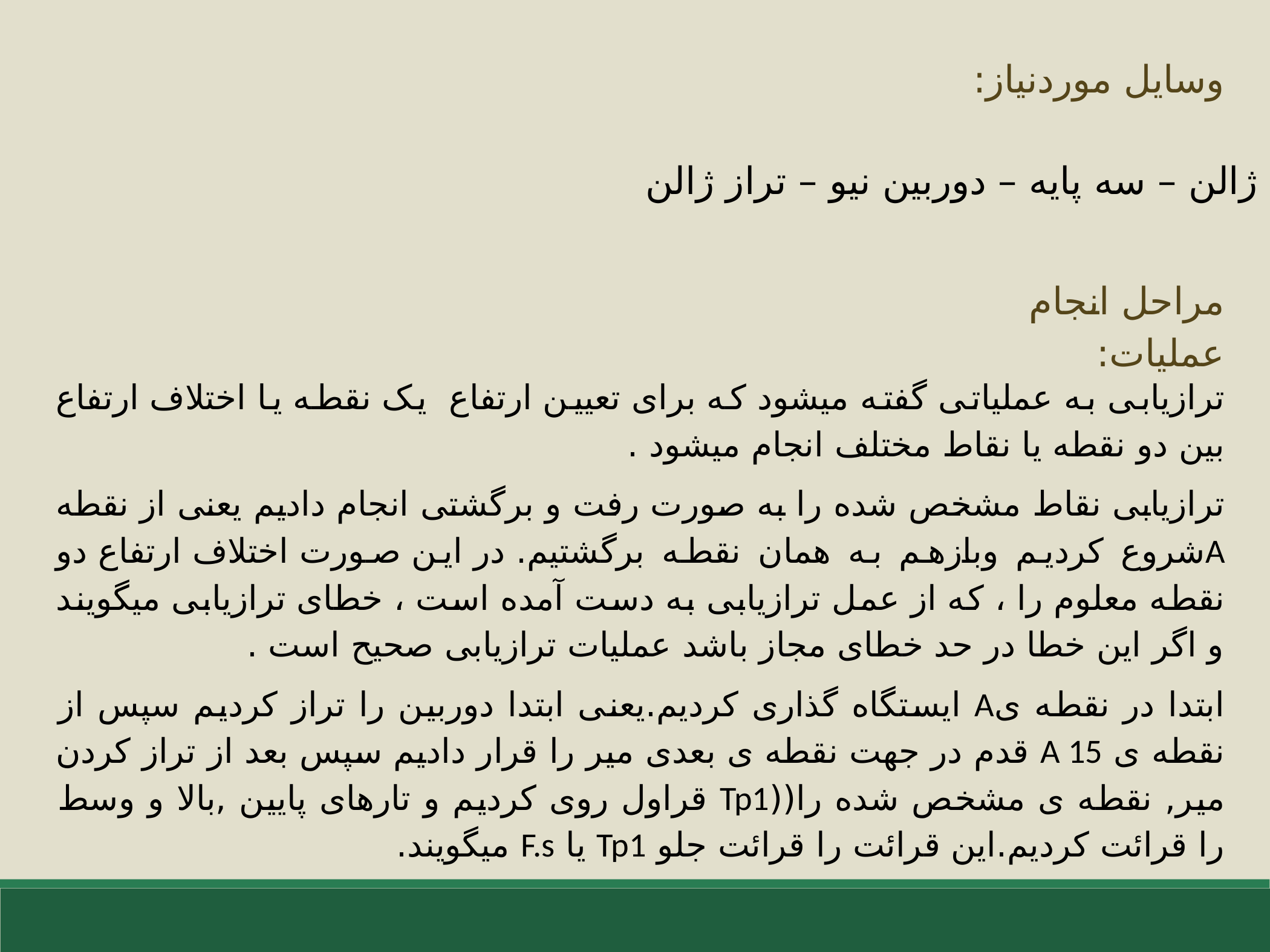

وسایل موردنیاز:

ژالن – سه پایه – دوربین نیو – تراز ژالن
مراحل انجام عملیات:

ترازیابی به عملیاتی گفته میشود که برای تعیین ارتفاع  یک نقطه یا اختلاف ارتفاع بین دو نقطه یا نقاط مختلف انجام میشود .
ترازیابی نقاط مشخص شده را به صورت رفت و برگشتی انجام دادیم یعنی از نقطه Aشروع کردیم وبازهم به همان نقطه برگشتیم. در این صورت اختلاف ارتفاع دو نقطه معلوم را ، که از عمل ترازیابی به دست آمده است ، خطای ترازیابی میگویند و اگر این خطا در حد خطای مجاز باشد عملیات ترازیابی صحیح است .
ابتدا در نقطه یA ایستگاه گذاری کردیم.یعنی ابتدا دوربین را تراز کردیم سپس از نقطه ی A 15 قدم در جهت نقطه ی بعدی میر را قرار دادیم سپس بعد از تراز کردن میر, نقطه ی مشخص شده را((Tp1 قراول روی کردیم و تارهای پایین ,بالا و وسط را قرائت کردیم.این قرائت را قرائت جلو Tp1 یا F.s میگویند.